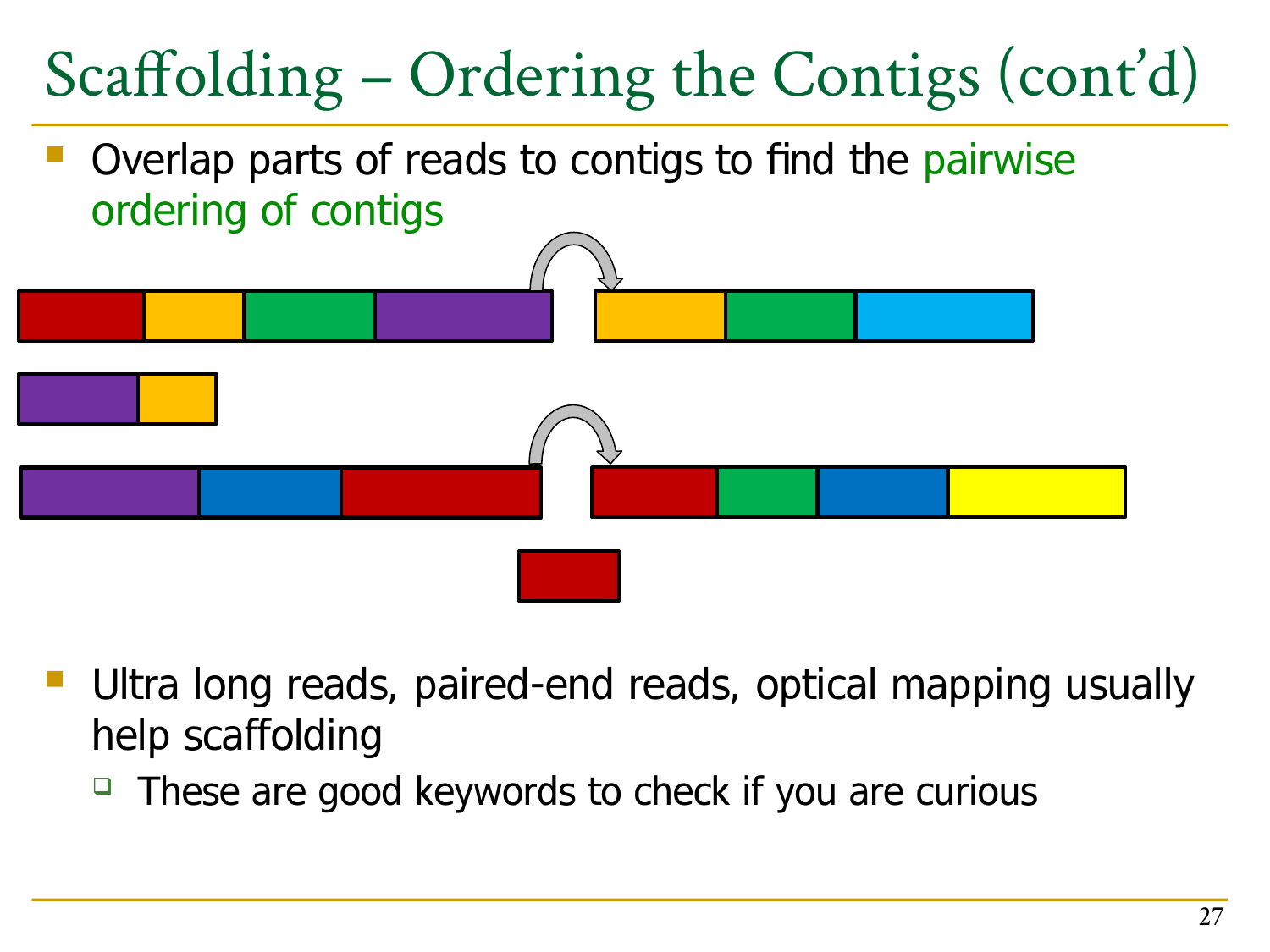

# Scaffolding – Ordering the Contigs (cont’d)
Overlap parts of reads to contigs to find the pairwise ordering of contigs

Ultra long reads, paired-end reads, optical mapping usually help scaffolding
These are good keywords to check if you are curious

27